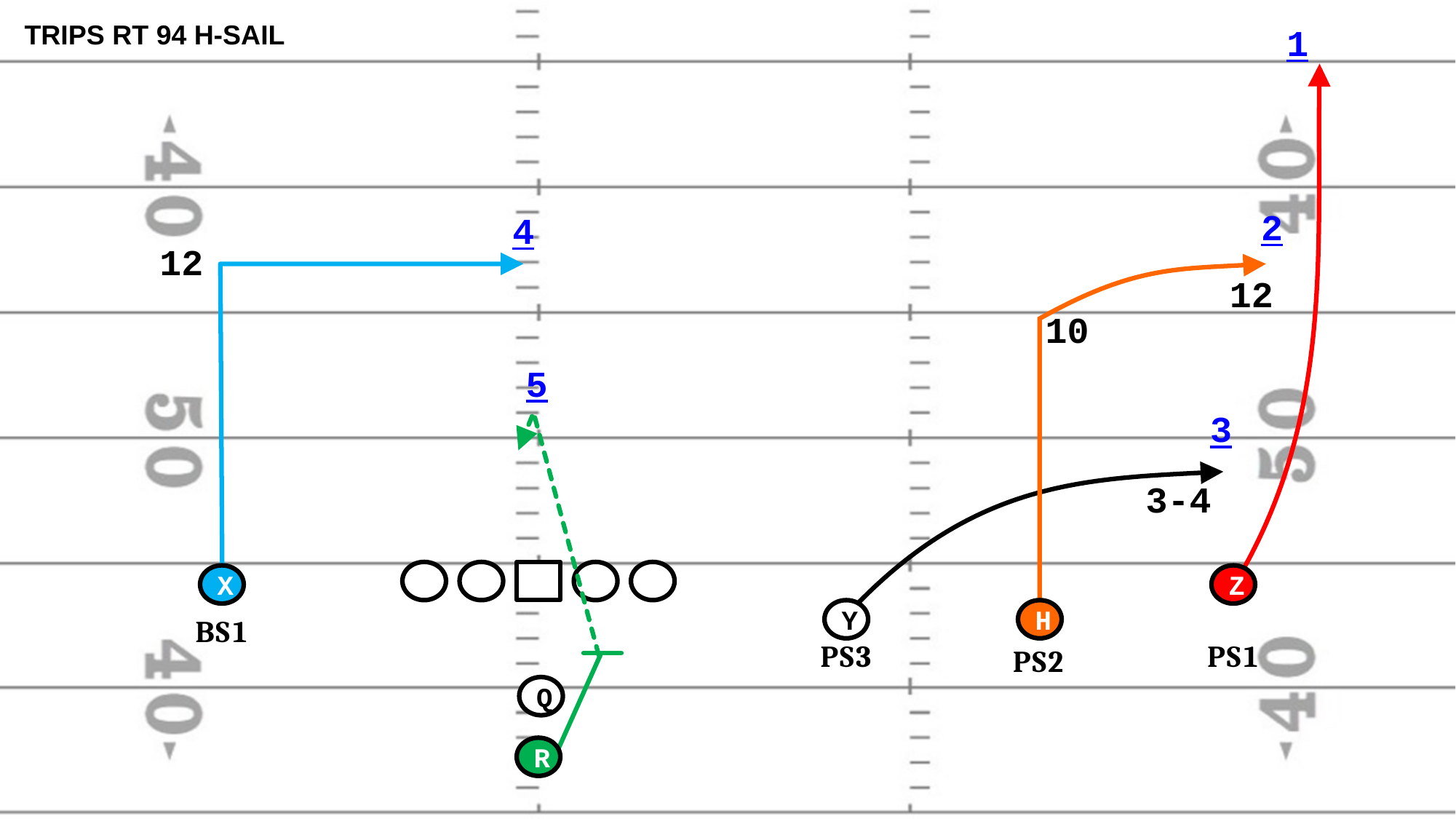

TRIPS RT 94 H-SAIL
1

2
4
12

12
10
5
3

3-4

X
Z
Y
H
BS1
PS3
PS1
PS2
Q
R